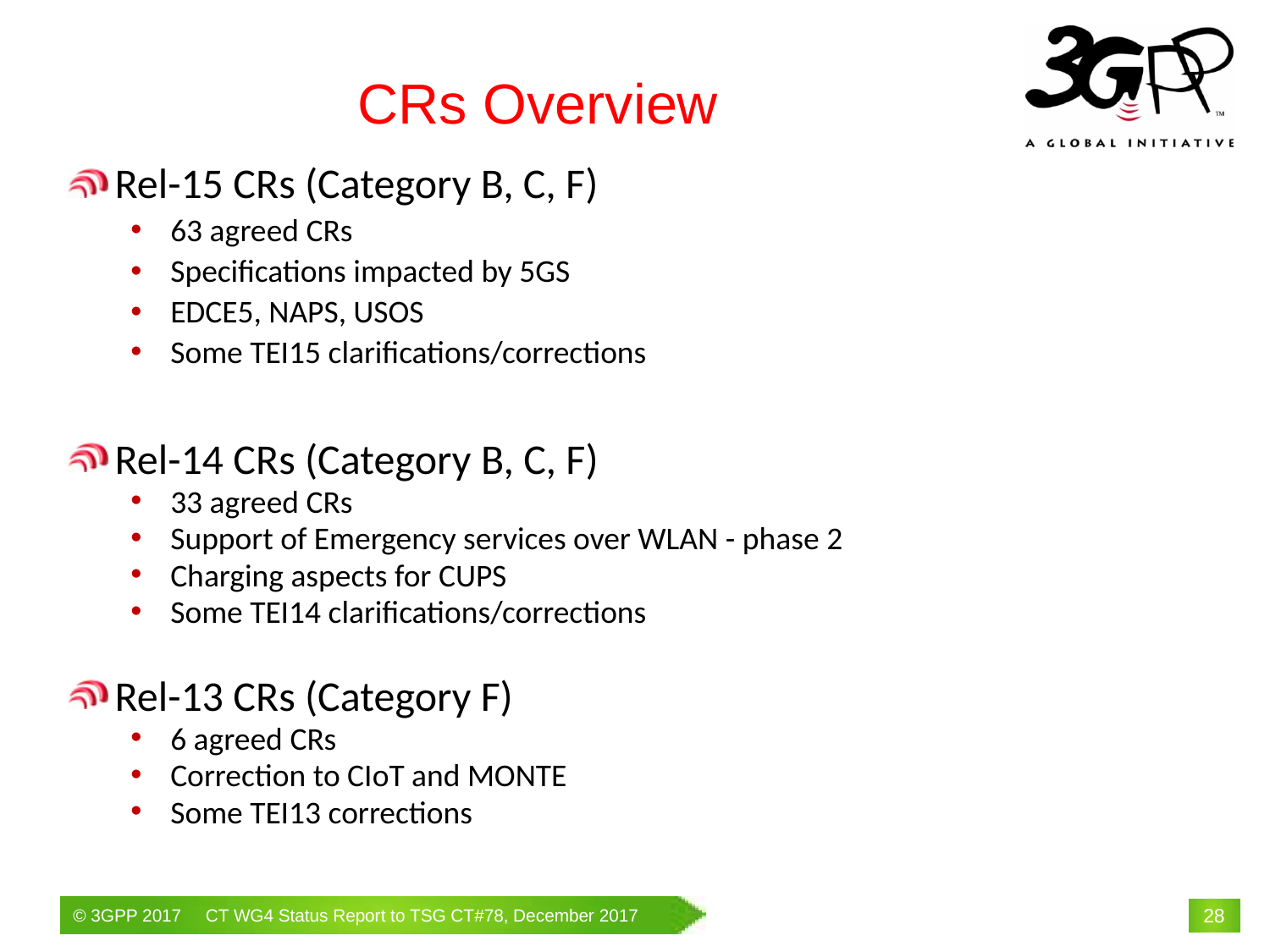

# CRs Overview
Rel-15 CRs (Category B, C, F)
63 agreed CRs
Specifications impacted by 5GS
EDCE5, NAPS, USOS
Some TEI15 clarifications/corrections

Rel-14 CRs (Category B, C, F)
33 agreed CRs
Support of Emergency services over WLAN - phase 2
Charging aspects for CUPS
Some TEI14 clarifications/corrections

Rel-13 CRs (Category F)
6 agreed CRs
Correction to CIoT and MONTE
Some TEI13 corrections